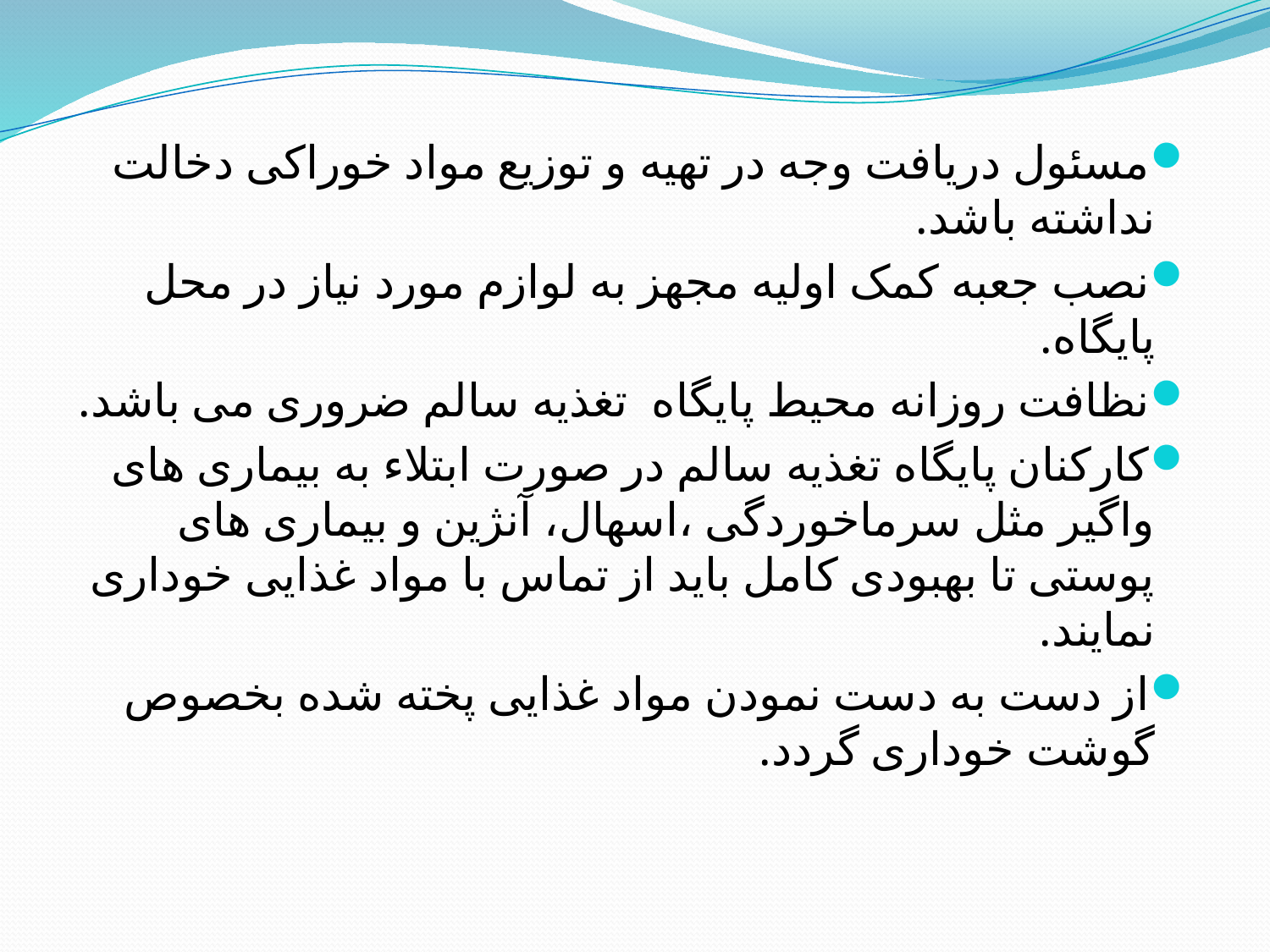

مسئول دریافت وجه در تهیه و توزیع مواد خوراکی دخالت نداشته باشد.
نصب جعبه کمک اولیه مجهز به لوازم مورد نیاز در محل پایگاه.
نظافت روزانه محیط پایگاه  تغذیه سالم ضروری می باشد.
کارکنان پایگاه تغذیه سالم در صورت ابتلاء به بیماری های  واگیر مثل سرماخوردگی ،اسهال، آنژین و بیماری های پوستی تا بهبودی کامل باید از تماس با مواد غذایی خوداری نمایند.
از دست به دست نمودن مواد غذایی پخته شده بخصوص گوشت خوداری گردد.